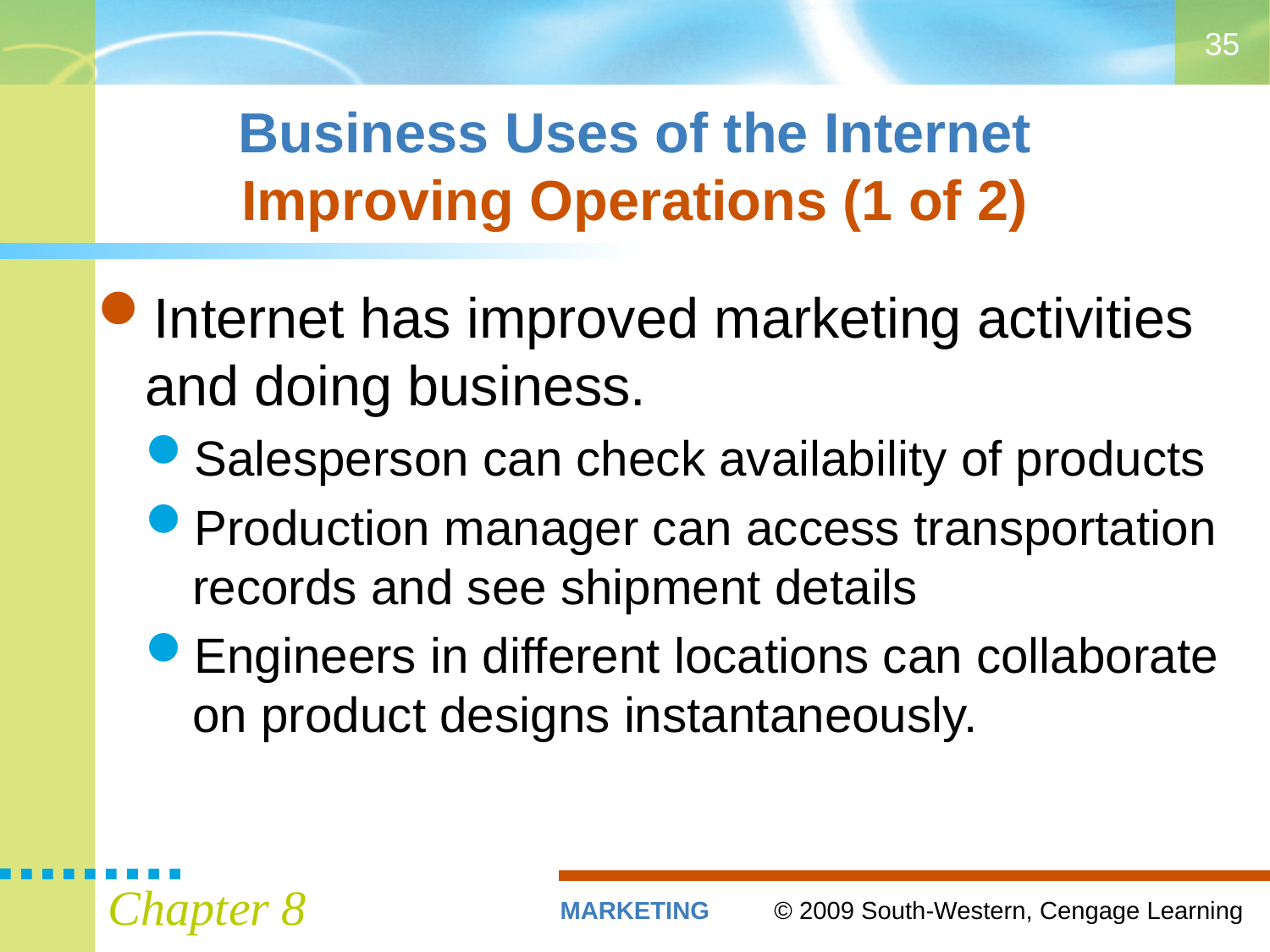

35
# Business Uses of the Internet Improving Operations (1 of 2)
Internet has improved marketing activities and doing business.
Salesperson can check availability of products
Production manager can access transportation records and see shipment details
Engineers in different locations can collaborate on product designs instantaneously.
Chapter 8